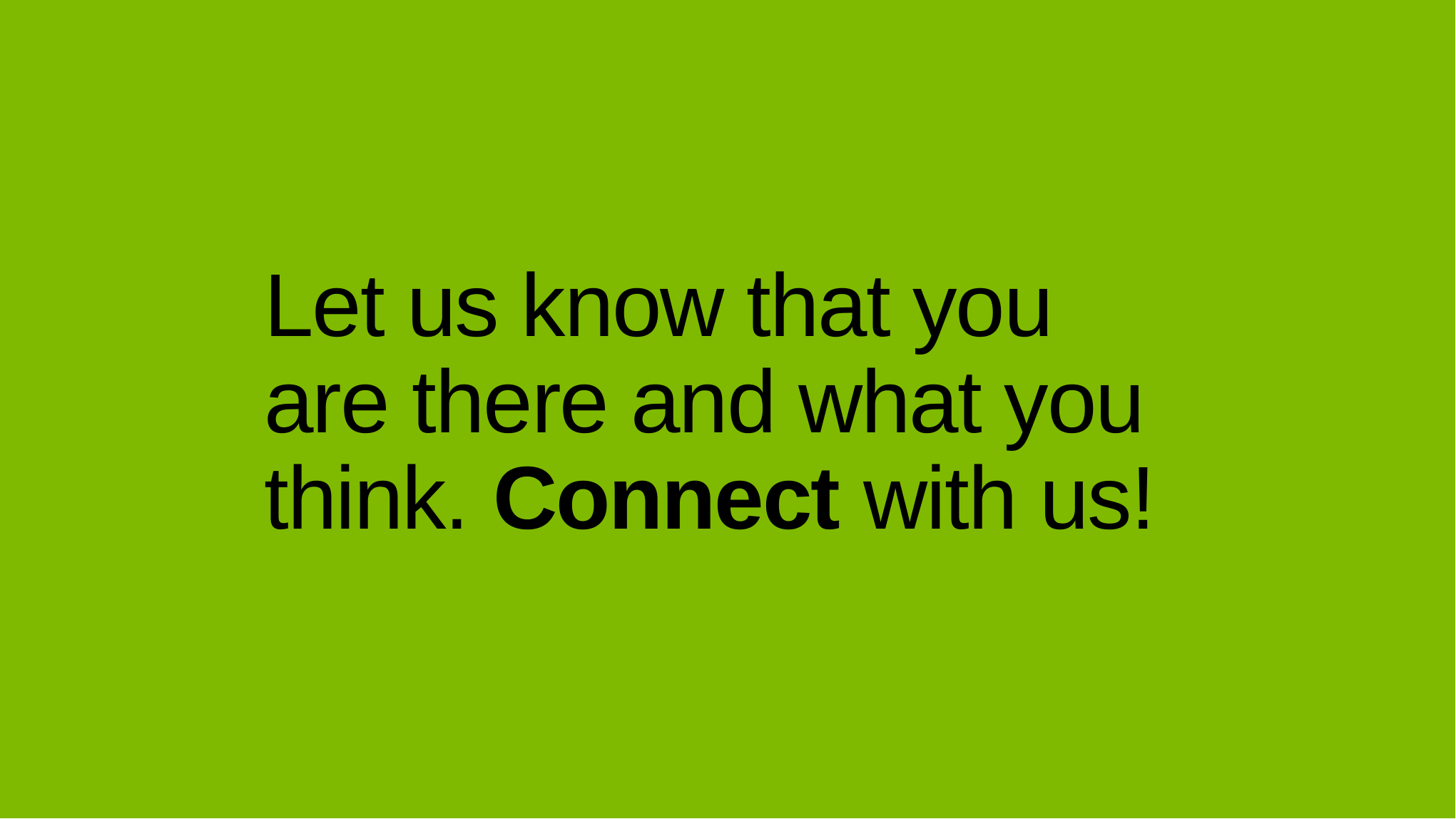

# Let us know that you are there and what you think. Connect with us!